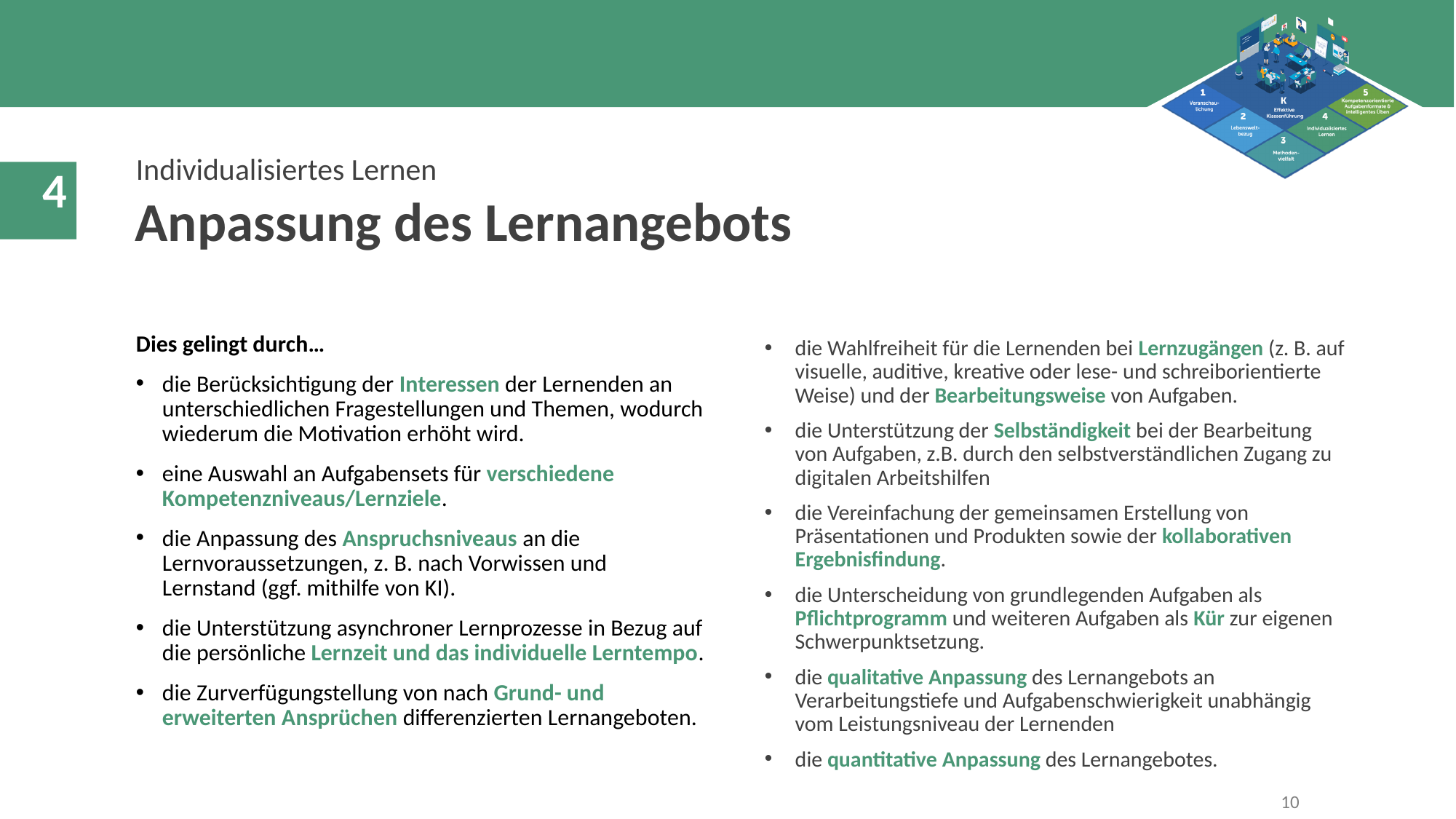

Individualisiertes Lernen
Anpassung des Lernangebots

Dies gelingt durch…
die Berücksichtigung der Interessen der Lernenden an unterschiedlichen Fragestellungen und Themen, wodurch wiederum die Motivation erhöht wird.
eine Auswahl an Aufgabensets für verschiedene Kompetenzniveaus/Lernziele.
die Anpassung des Anspruchsniveaus an die Lernvoraussetzungen, z. B. nach Vorwissen und Lernstand (ggf. mithilfe von KI).
die Unterstützung asynchroner Lernprozesse in Bezug auf die persönliche Lernzeit und das individuelle Lerntempo.
die Zurverfügungstellung von nach Grund- und erweiterten Ansprüchen differenzierten Lernangeboten.

die Wahlfreiheit für die Lernenden bei Lernzugängen (z. B. auf visuelle, auditive, kreative oder lese- und schreiborientierte Weise) und der Bearbeitungsweise von Aufgaben.
die Unterstützung der Selbständigkeit bei der Bearbeitung von Aufgaben, z.B. durch den selbstverständlichen Zugang zu digitalen Arbeitshilfen
die Vereinfachung der gemeinsamen Erstellung von Präsentationen und Produkten sowie der kollaborativen Ergebnisfindung.
die Unterscheidung von grundlegenden Aufgaben als Pflichtprogramm und weiteren Aufgaben als Kür zur eigenen Schwerpunktsetzung.
die qualitative Anpassung des Lernangebots an Verarbeitungstiefe und Aufgabenschwierigkeit unabhängig vom Leistungsniveau der Lernenden
die quantitative Anpassung des Lernangebotes.

10